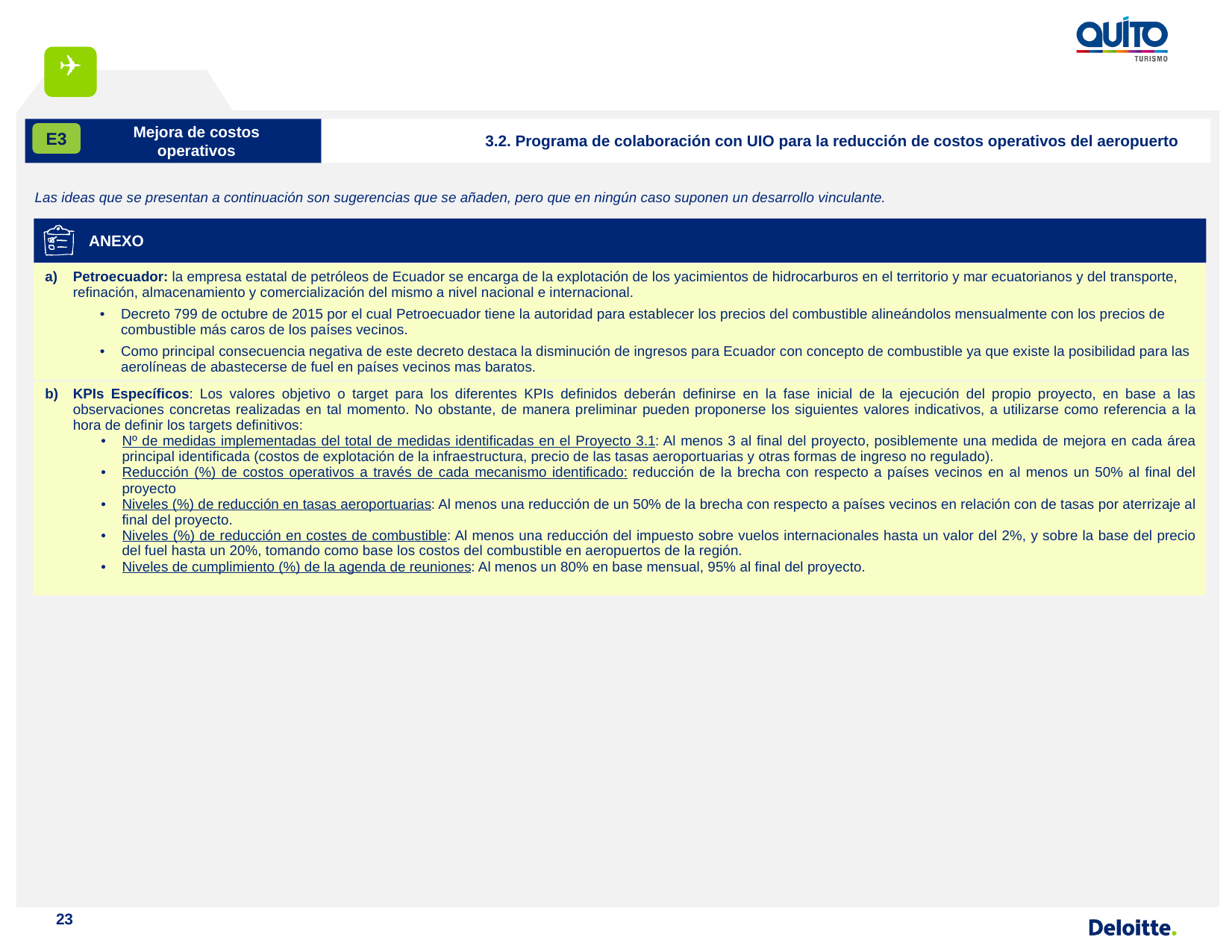

Mejora de costos operativos

E3
3.2. Programa de colaboración con UIO para la reducción de costos operativos del aeropuerto
Las ideas que se presentan a continuación son sugerencias que se añaden, pero que en ningún caso suponen un desarrollo vinculante.

ANEXO
| Petroecuador: la empresa estatal de petróleos de Ecuador se encarga de la explotación de los yacimientos de hidrocarburos en el territorio y mar ecuatorianos y del transporte, refinación, almacenamiento y comercialización del mismo a nivel nacional e internacional. Decreto 799 de octubre de 2015 por el cual Petroecuador tiene la autoridad para establecer los precios del combustible alineándolos mensualmente con los precios de combustible más caros de los países vecinos. Como principal consecuencia negativa de este decreto destaca la disminución de ingresos para Ecuador con concepto de combustible ya que existe la posibilidad para las aerolíneas de abastecerse de fuel en países vecinos mas baratos. |
| --- |
| KPIs Específicos: Los valores objetivo o target para los diferentes KPIs definidos deberán definirse en la fase inicial de la ejecución del propio proyecto, en base a las observaciones concretas realizadas en tal momento. No obstante, de manera preliminar pueden proponerse los siguientes valores indicativos, a utilizarse como referencia a la hora de definir los targets definitivos: Nº de medidas implementadas del total de medidas identificadas en el Proyecto 3.1: Al menos 3 al final del proyecto, posiblemente una medida de mejora en cada área principal identificada (costos de explotación de la infraestructura, precio de las tasas aeroportuarias y otras formas de ingreso no regulado). Reducción (%) de costos operativos a través de cada mecanismo identificado: reducción de la brecha con respecto a países vecinos en al menos un 50% al final del proyecto Niveles (%) de reducción en tasas aeroportuarias: Al menos una reducción de un 50% de la brecha con respecto a países vecinos en relación con de tasas por aterrizaje al final del proyecto. Niveles (%) de reducción en costes de combustible: Al menos una reducción del impuesto sobre vuelos internacionales hasta un valor del 2%, y sobre la base del precio del fuel hasta un 20%, tomando como base los costos del combustible en aeropuertos de la región. Niveles de cumplimiento (%) de la agenda de reuniones: Al menos un 80% en base mensual, 95% al final del proyecto. |
23